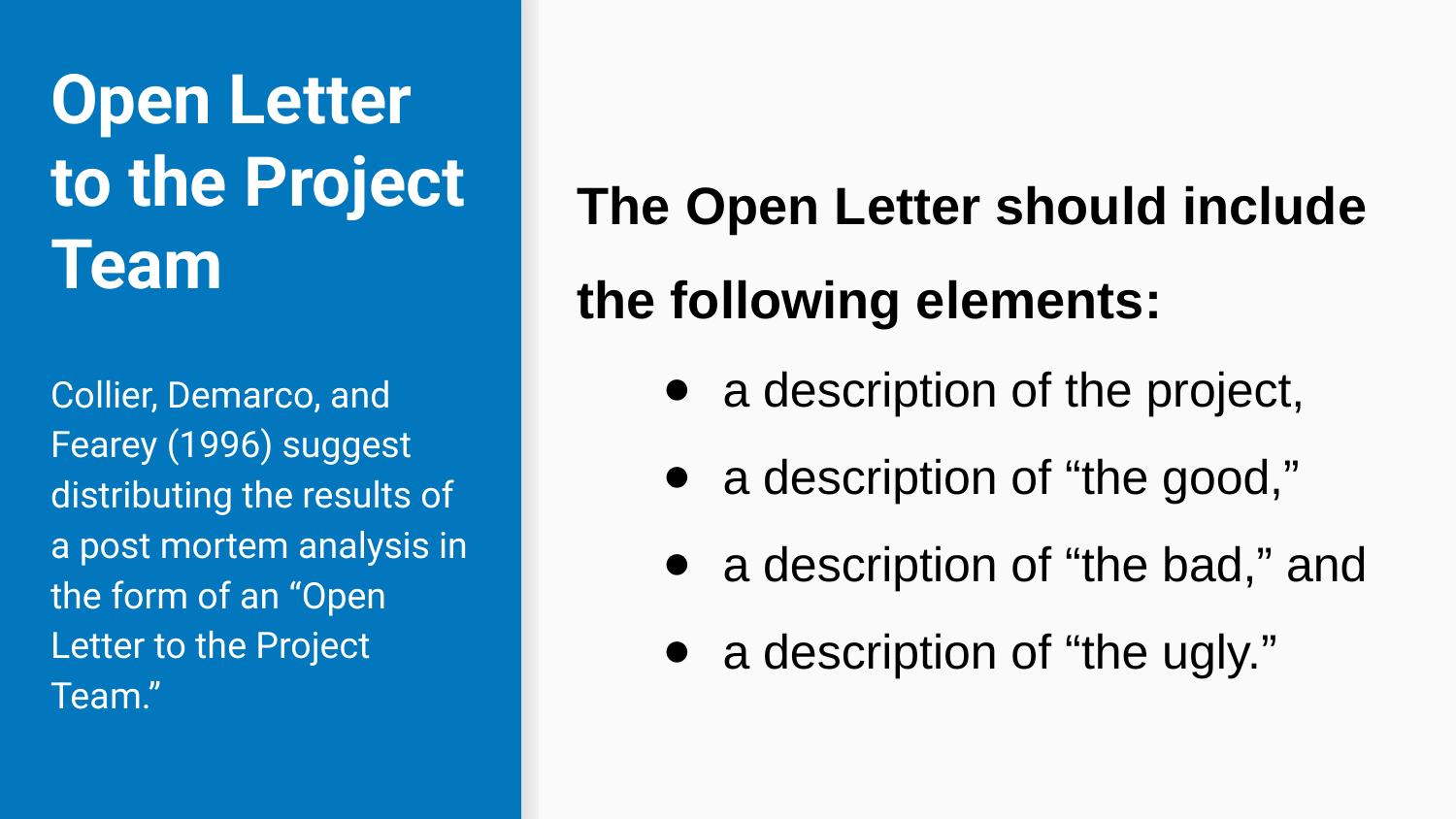

The Open Letter should include the following elements:
a description of the project,
a description of “the good,”
a description of “the bad,” and
a description of “the ugly.”
# Open Letter to the Project Team
Collier, Demarco, and Fearey (1996) suggest distributing the results of a post mortem analysis in the form of an “Open Letter to the Project Team.”